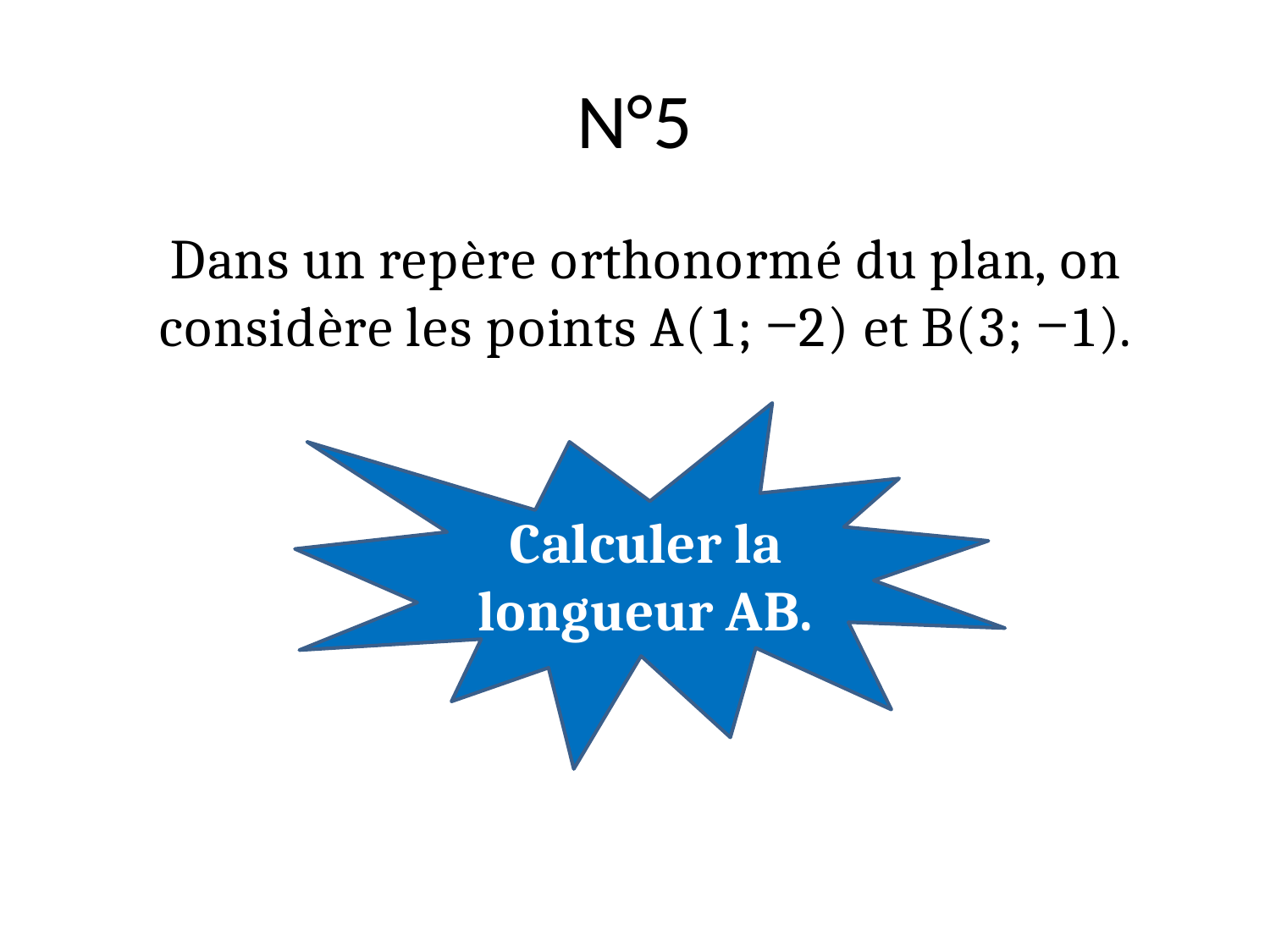

# N°5
Dans un repère orthonormé du plan, on considère les points A(1; ‒2) et B(3; ‒1).
Calculer la longueur AB.